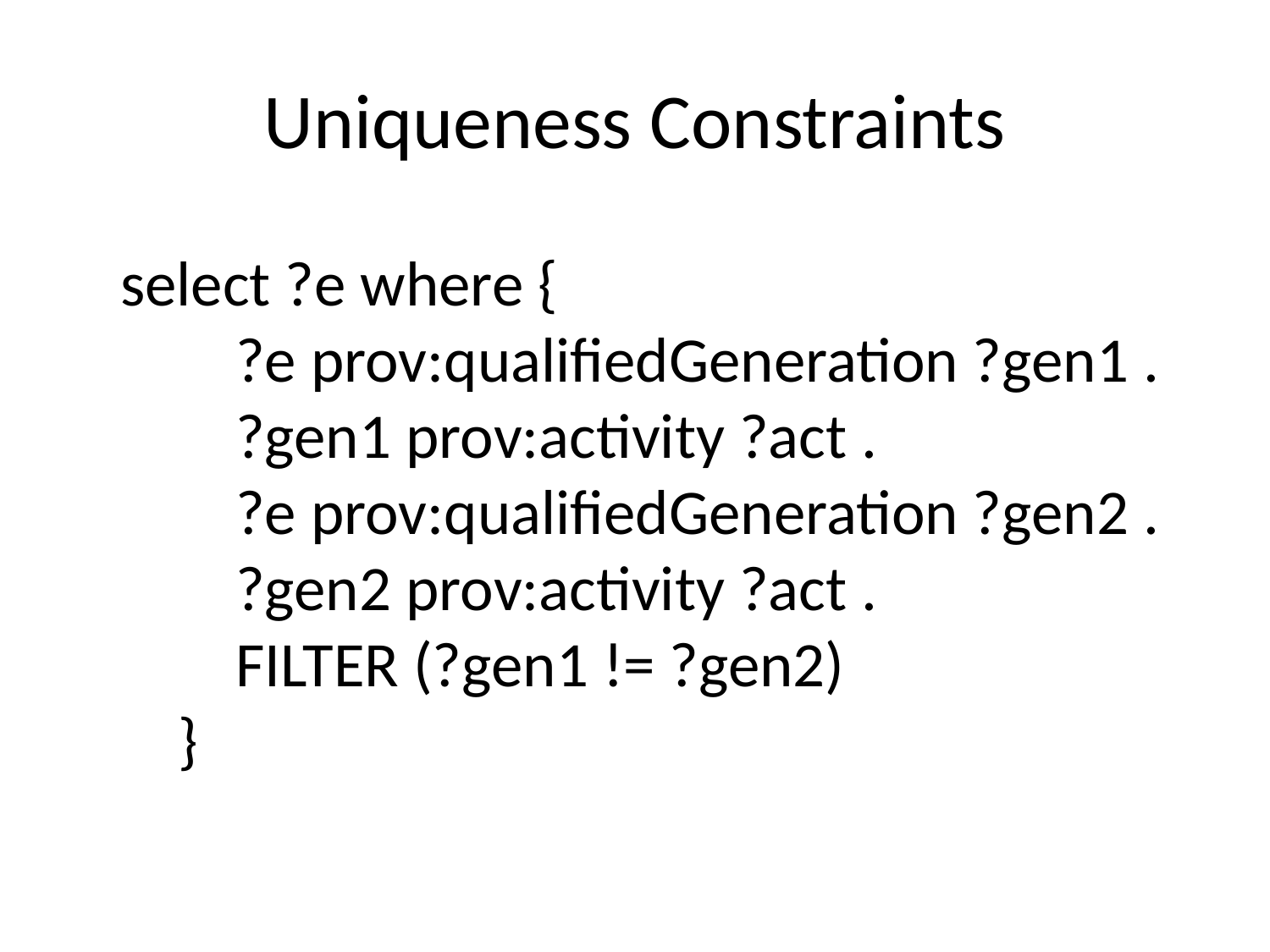

# Uniqueness Constraints
select ?e where {
        ?e prov:qualifiedGeneration ?gen1 .
        ?gen1 prov:activity ?act .
        ?e prov:qualifiedGeneration ?gen2 .
        ?gen2 prov:activity ?act .
        FILTER (?gen1 != ?gen2)
    }